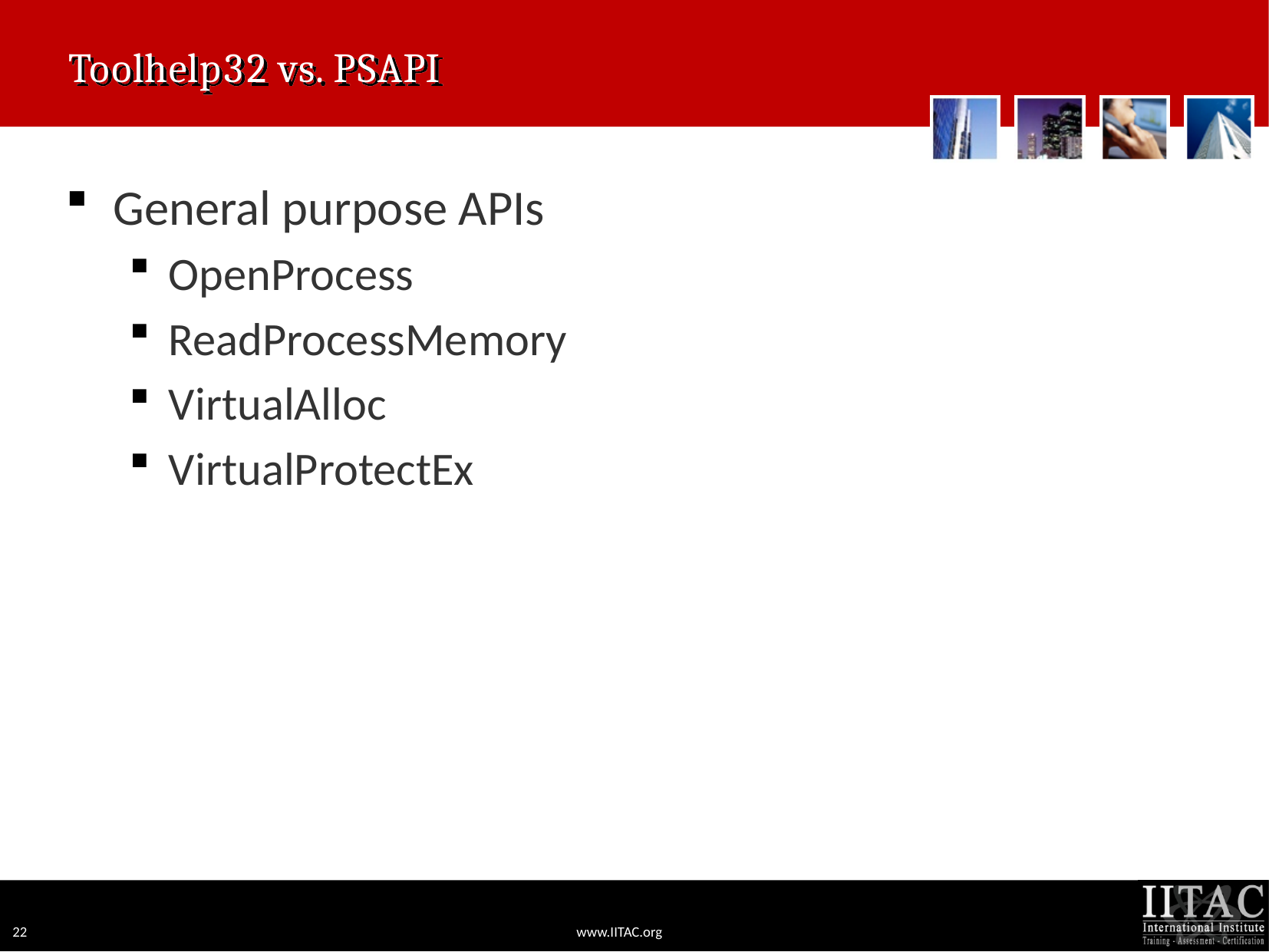

# Toolhelp32 vs. PSAPI
General purpose APIs
OpenProcess
ReadProcessMemory
VirtualAlloc
VirtualProtectEx
22
www.IITAC.org